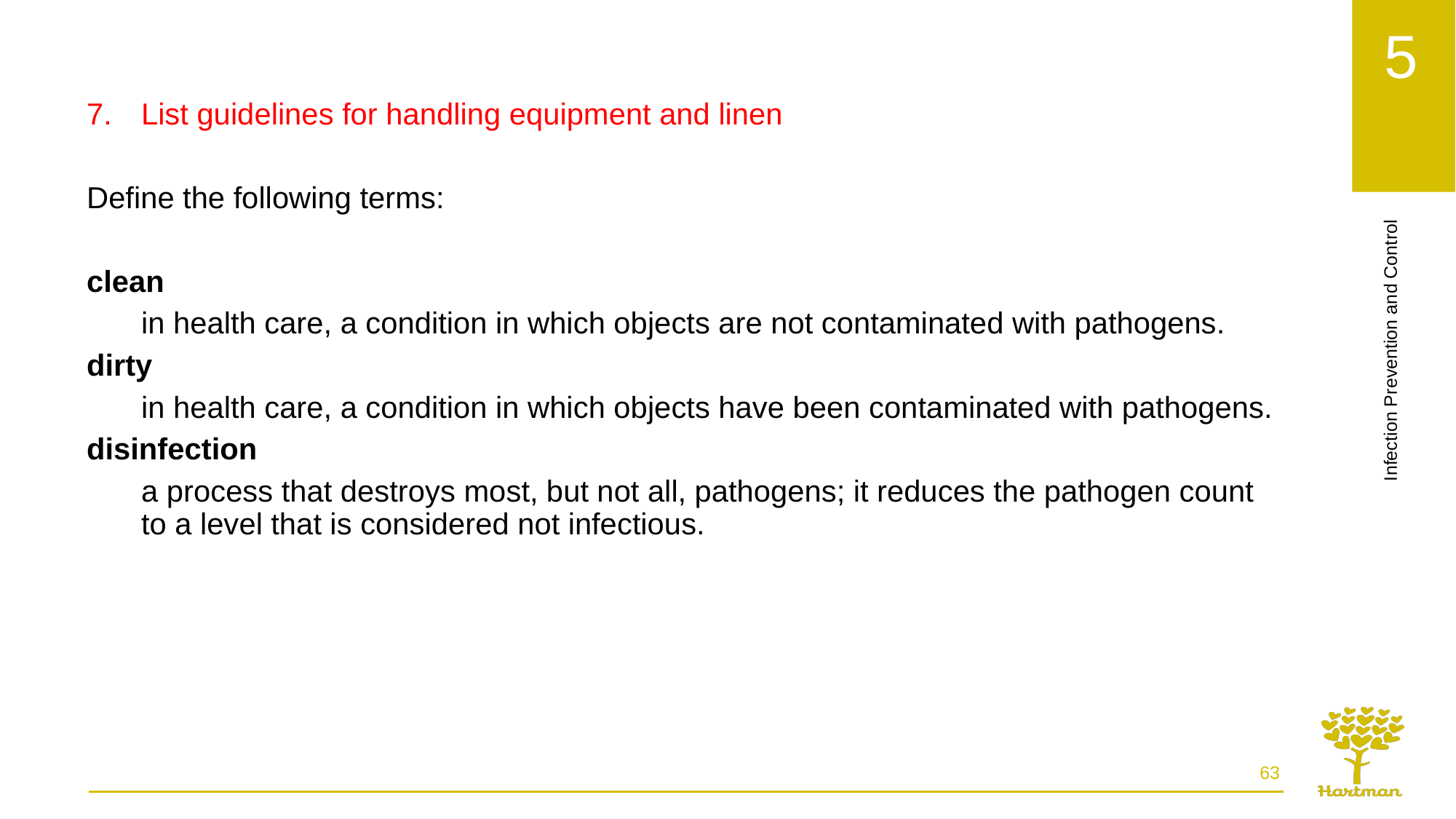

List guidelines for handling equipment and linen

Define the following terms:

clean
in health care, a condition in which objects are not contaminated with pathogens.
dirty
in health care, a condition in which objects have been contaminated with pathogens.
disinfection
a process that destroys most, but not all, pathogens; it reduces the pathogen count to a level that is considered not infectious.

63